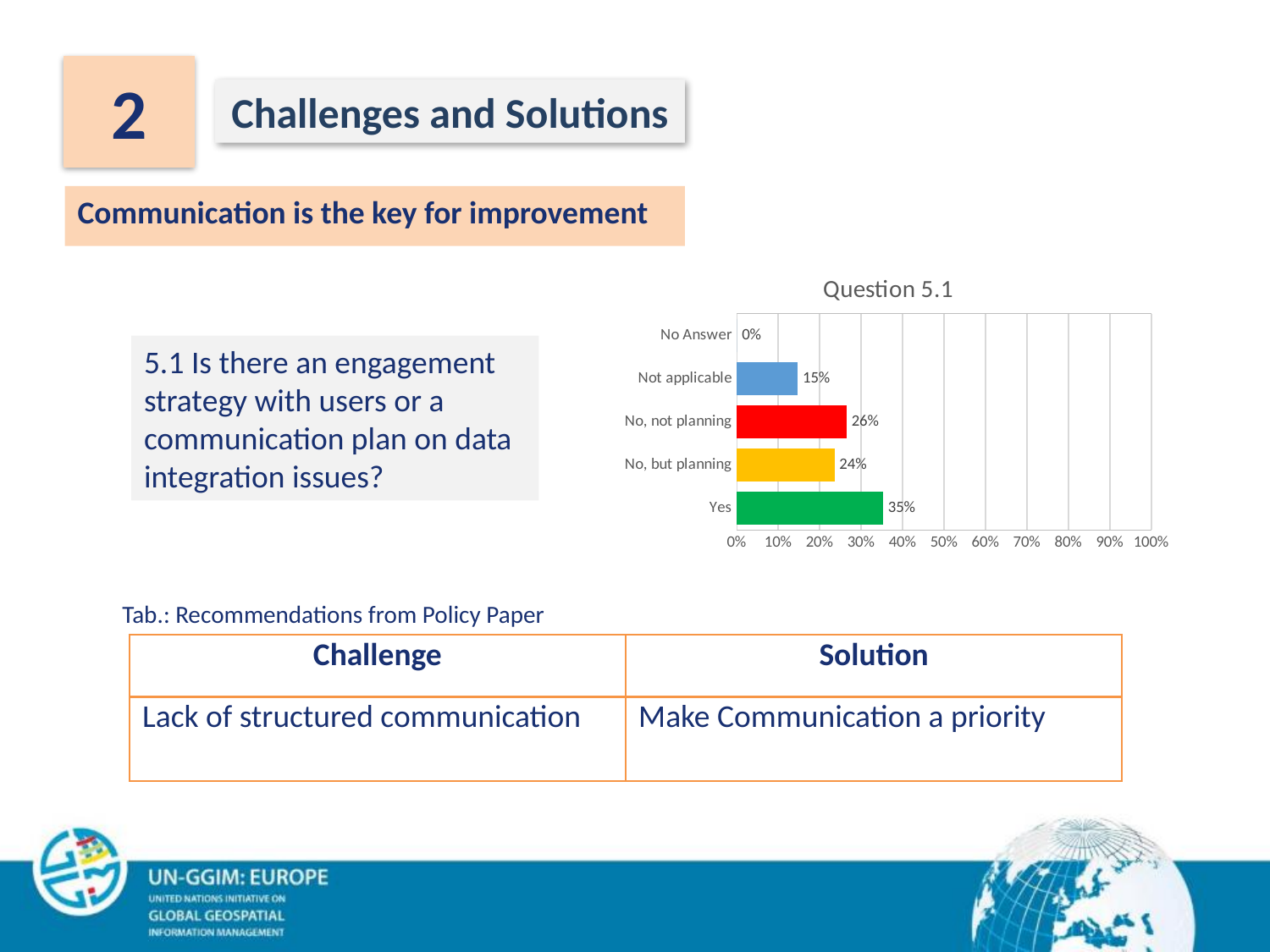

Challenges and Solutions
2
Communication is the key for improvement

### Chart: Question 5.1

| Category |  |
|---|---|
| Yes | 0.35294117647058826 |
| No, but planning | 0.23529411764705882 |
| No, not planning | 0.2647058823529412 |
| Not applicable | 0.14705882352941177 |
| No Answer | 0.0 |
5.1 Is there an engagement strategy with users or a communication plan on data integration issues?
Tab.: Recommendations from Policy Paper
| Challenge | Solution |
| --- | --- |
| Lack of structured communication | Make Communication a priority |